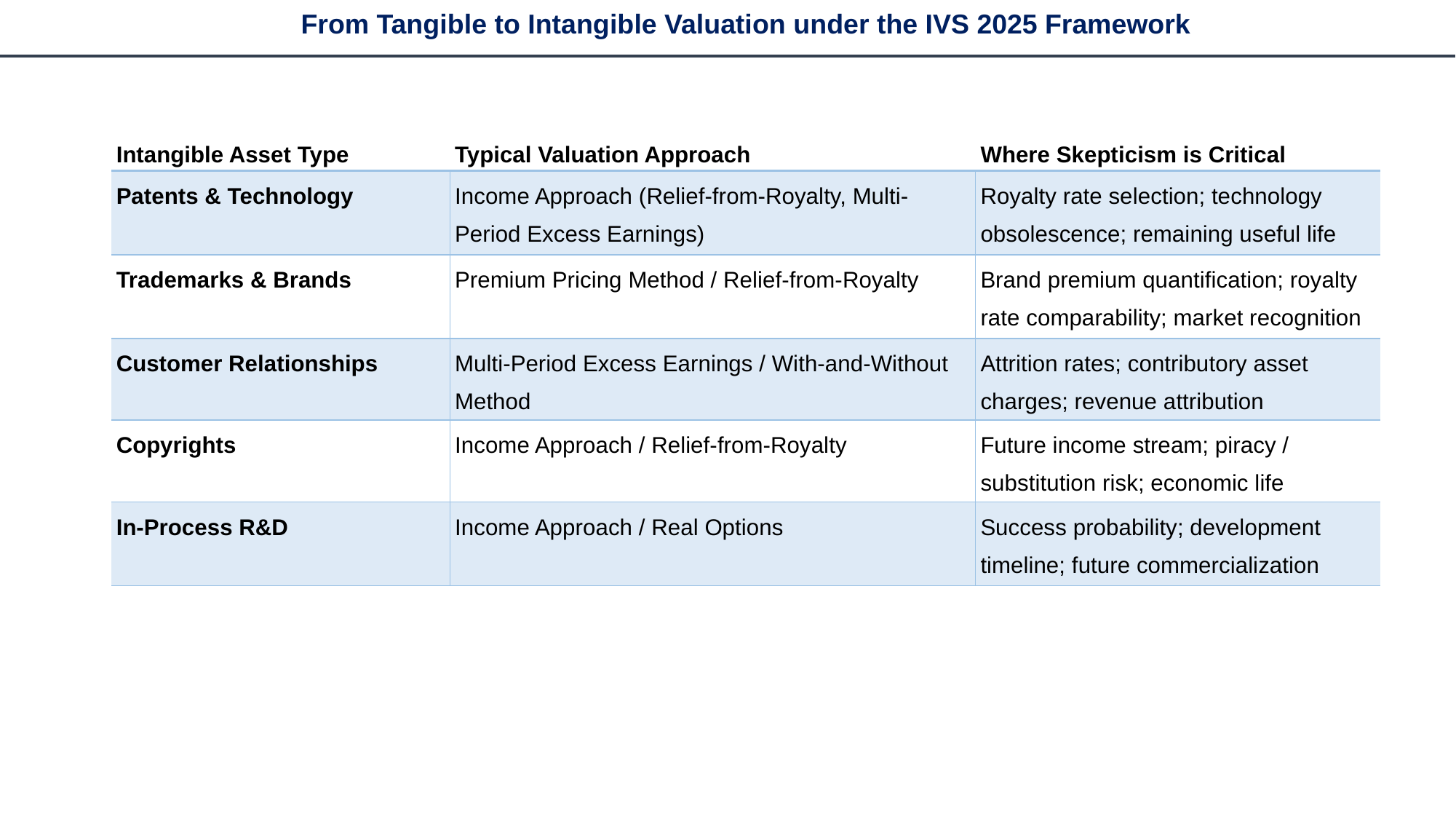

From Tangible to Intangible Valuation under the IVS 2025 Framework
| Intangible Asset Type | Typical Valuation Approach | Where Skepticism is Critical |
| --- | --- | --- |
| Patents & Technology | Income Approach (Relief-from-Royalty, Multi-Period Excess Earnings) | Royalty rate selection; technology obsolescence; remaining useful life |
| Trademarks & Brands | Premium Pricing Method / Relief-from-Royalty | Brand premium quantification; royalty rate comparability; market recognition |
| Customer Relationships | Multi-Period Excess Earnings / With-and-Without Method | Attrition rates; contributory asset charges; revenue attribution |
| Copyrights | Income Approach / Relief-from-Royalty | Future income stream; piracy / substitution risk; economic life |
| In-Process R&D | Income Approach / Real Options | Success probability; development timeline; future commercialization |